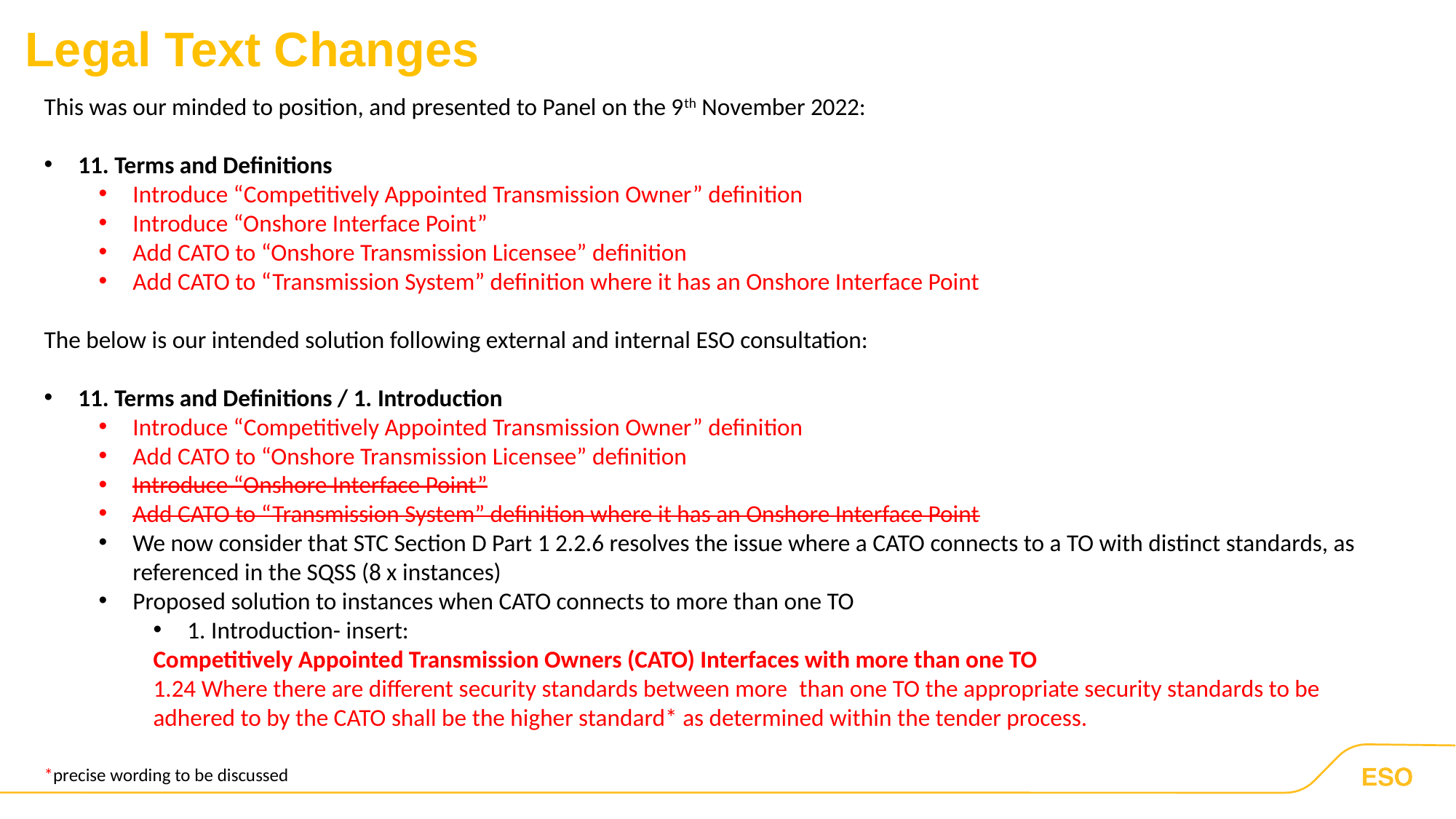

Legal Text Changes
This was our minded to position, and presented to Panel on the 9th November 2022:

11. Terms and Definitions
Introduce “Competitively Appointed Transmission Owner” definition
Introduce “Onshore Interface Point”
Add CATO to “Onshore Transmission Licensee” definition
Add CATO to “Transmission System” definition where it has an Onshore Interface Point

The below is our intended solution following external and internal ESO consultation:

11. Terms and Definitions / 1. Introduction
Introduce “Competitively Appointed Transmission Owner” definition
Add CATO to “Onshore Transmission Licensee” definition
Introduce “Onshore Interface Point”
Add CATO to “Transmission System” definition where it has an Onshore Interface Point
We now consider that STC Section D Part 1 2.2.6 resolves the issue where a CATO connects to a TO with distinct standards, as referenced in the SQSS (8 x instances)
Proposed solution to instances when CATO connects to more than one TO
1. Introduction- insert:
Competitively Appointed Transmission Owners (CATO) Interfaces with more than one TO
1.24 Where there are different security standards between more  than one TO the appropriate security standards to be adhered to by the CATO shall be the higher standard* as determined within the tender process.

*precise wording to be discussed